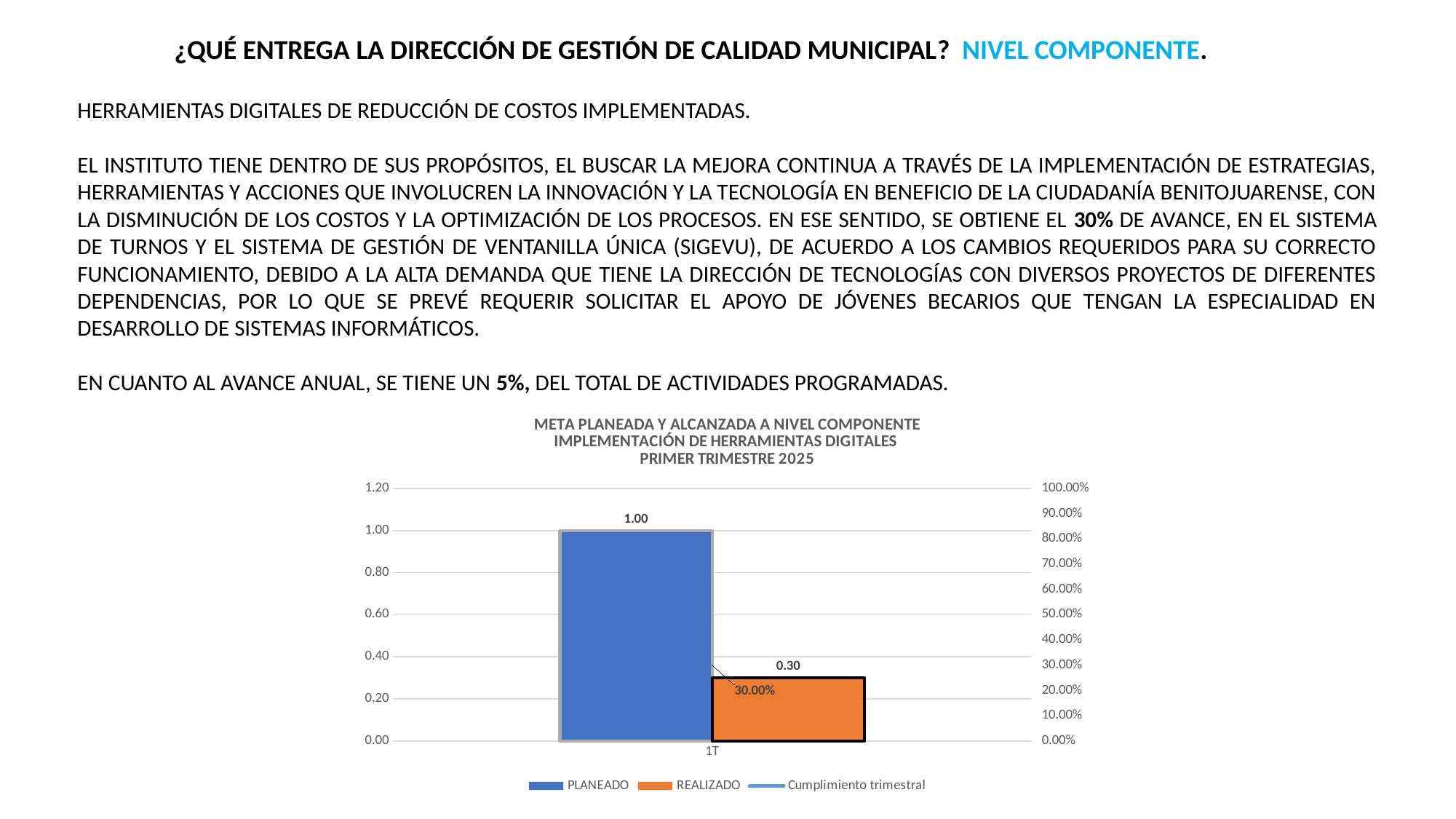

¿QUÉ ENTREGA LA DIRECCIÓN DE GESTIÓN DE CALIDAD MUNICIPAL?  NIVEL COMPONENTE.

HERRAMIENTAS DIGITALES DE REDUCCIÓN DE COSTOS IMPLEMENTADAS.

EL INSTITUTO TIENE DENTRO DE SUS PROPÓSITOS, EL BUSCAR LA MEJORA CONTINUA A TRAVÉS DE LA IMPLEMENTACIÓN DE ESTRATEGIAS, HERRAMIENTAS Y ACCIONES QUE INVOLUCREN LA INNOVACIÓN Y LA TECNOLOGÍA EN BENEFICIO DE LA CIUDADANÍA BENITOJUARENSE, CON LA DISMINUCIÓN DE LOS COSTOS Y LA OPTIMIZACIÓN DE LOS PROCESOS. EN ESE SENTIDO, SE OBTIENE EL 30% DE AVANCE, EN EL SISTEMA DE TURNOS Y EL SISTEMA DE GESTIÓN DE VENTANILLA ÚNICA (SIGEVU), DE ACUERDO A LOS CAMBIOS REQUERIDOS PARA SU CORRECTO FUNCIONAMIENTO, DEBIDO A LA ALTA DEMANDA QUE TIENE LA DIRECCIÓN DE TECNOLOGÍAS CON DIVERSOS PROYECTOS DE DIFERENTES DEPENDENCIAS, POR LO QUE SE PREVÉ REQUERIR SOLICITAR EL APOYO DE JÓVENES BECARIOS QUE TENGAN LA ESPECIALIDAD EN DESARROLLO DE SISTEMAS INFORMÁTICOS.

EN CUANTO AL AVANCE ANUAL, SE TIENE UN 5%, DEL TOTAL DE ACTIVIDADES PROGRAMADAS.

### Chart: META PLANEADA Y ALCANZADA A NIVEL COMPONENTE
IMPLEMENTACIÓN DE HERRAMIENTAS DIGITALES
PRIMER TRIMESTRE 2025

| Category | PLANEADO | REALIZADO | Cumplimiento trimestral |
|---|---|---|---|
| 1T | 1.0 | 0.3 | 0.3 |